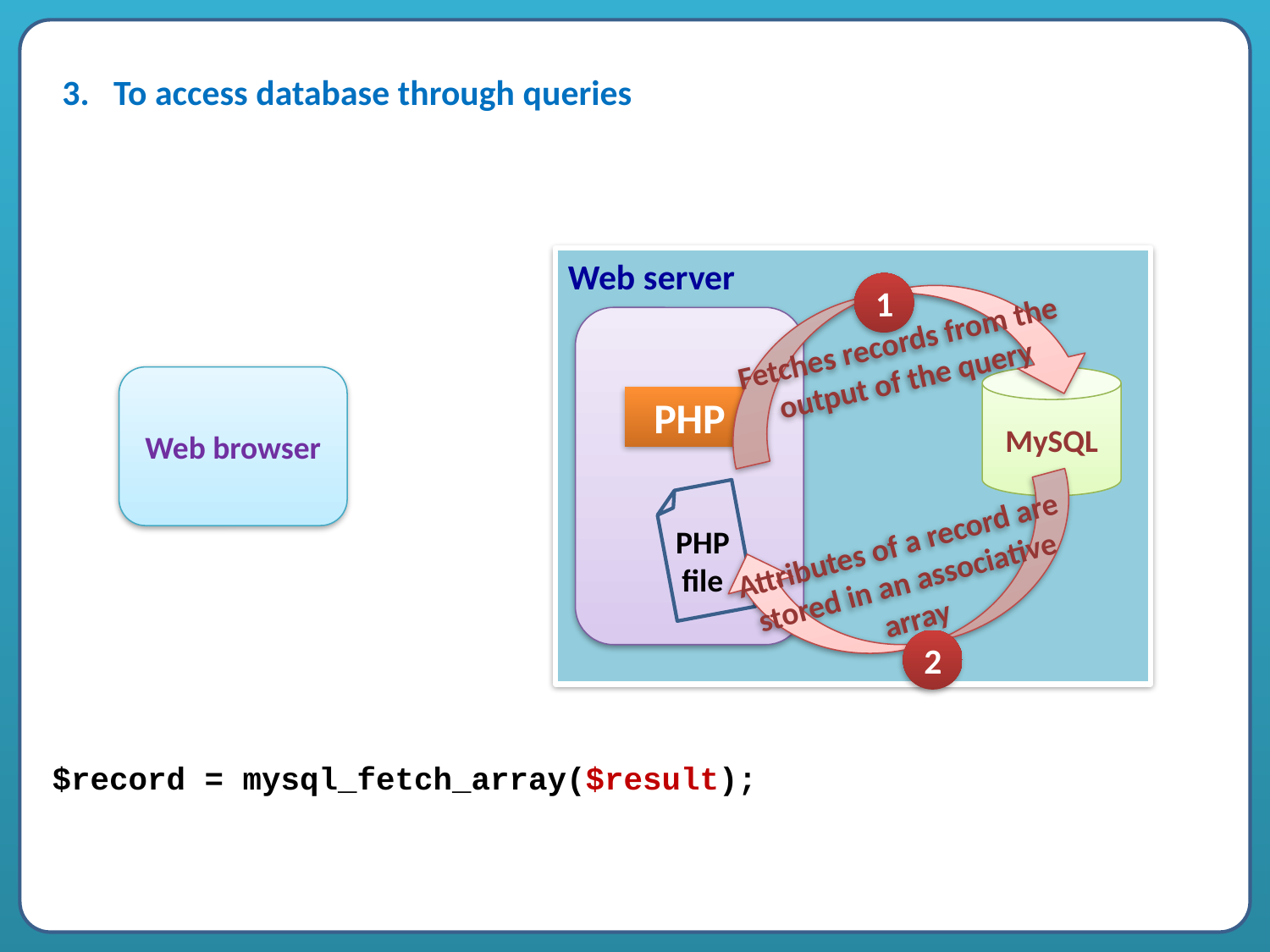

3.   To access database through queries
Web server

1
Fetches records from the output of the query

PHP

PHP file
Web browser
MySQL
Attributes of a record are stored in an associative array
2
$record = mysql_fetch_array($result);